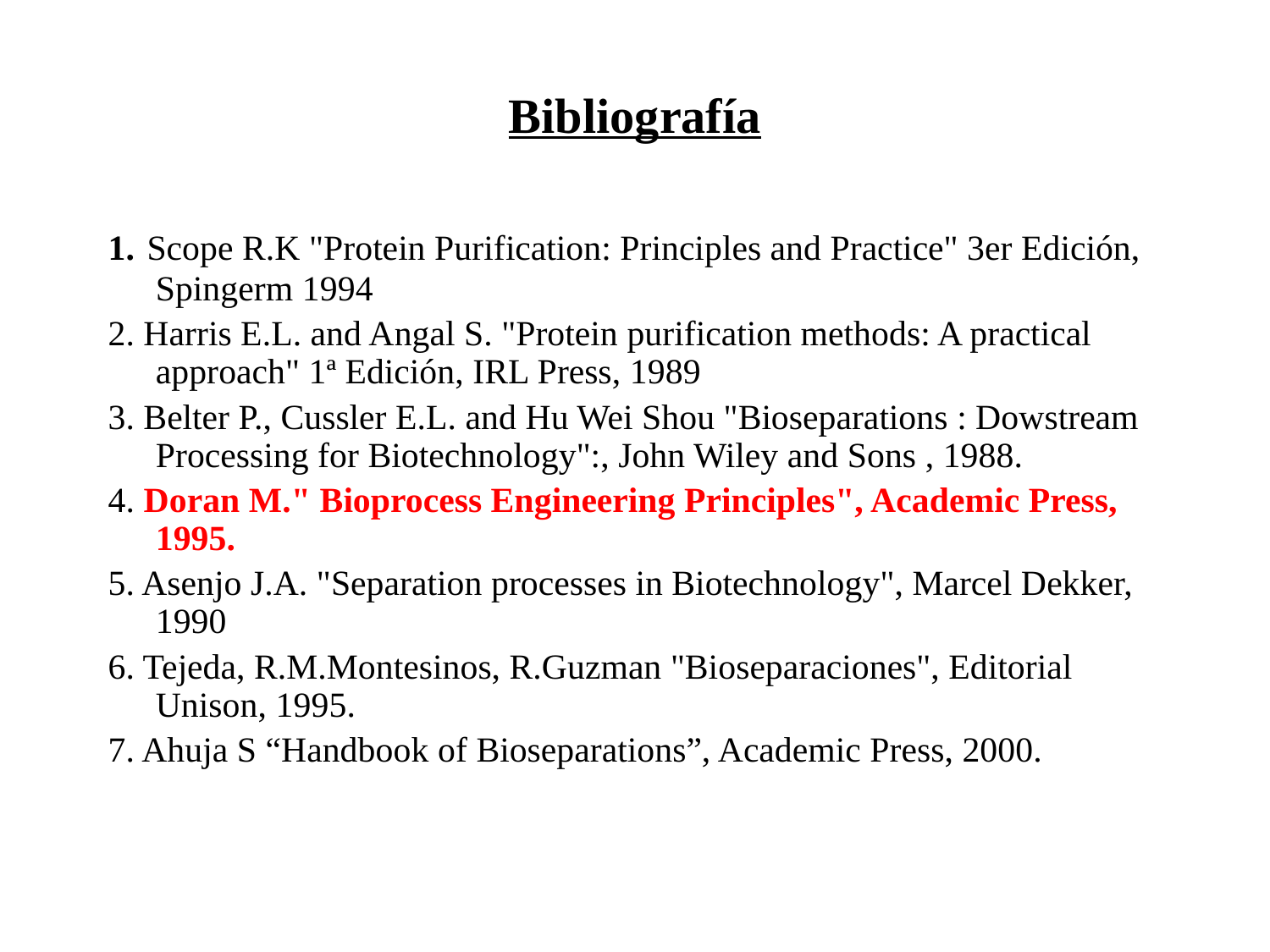

Bibliografía

1. Scope R.K "Protein Purification: Principles and Practice" 3er Edición, Spingerm 1994
2. Harris E.L. and Angal S. "Protein purification methods: A practical approach" 1ª Edición, IRL Press, 1989
3. Belter P., Cussler E.L. and Hu Wei Shou "Bioseparations : Dowstream Processing for Biotechnology":, John Wiley and Sons , 1988.
4. Doran M." Bioprocess Engineering Principles", Academic Press, 1995.
5. Asenjo J.A. "Separation processes in Biotechnology", Marcel Dekker, 1990
6. Tejeda, R.M.Montesinos, R.Guzman "Bioseparaciones", Editorial Unison, 1995.
7. Ahuja S “Handbook of Bioseparations”, Academic Press, 2000.